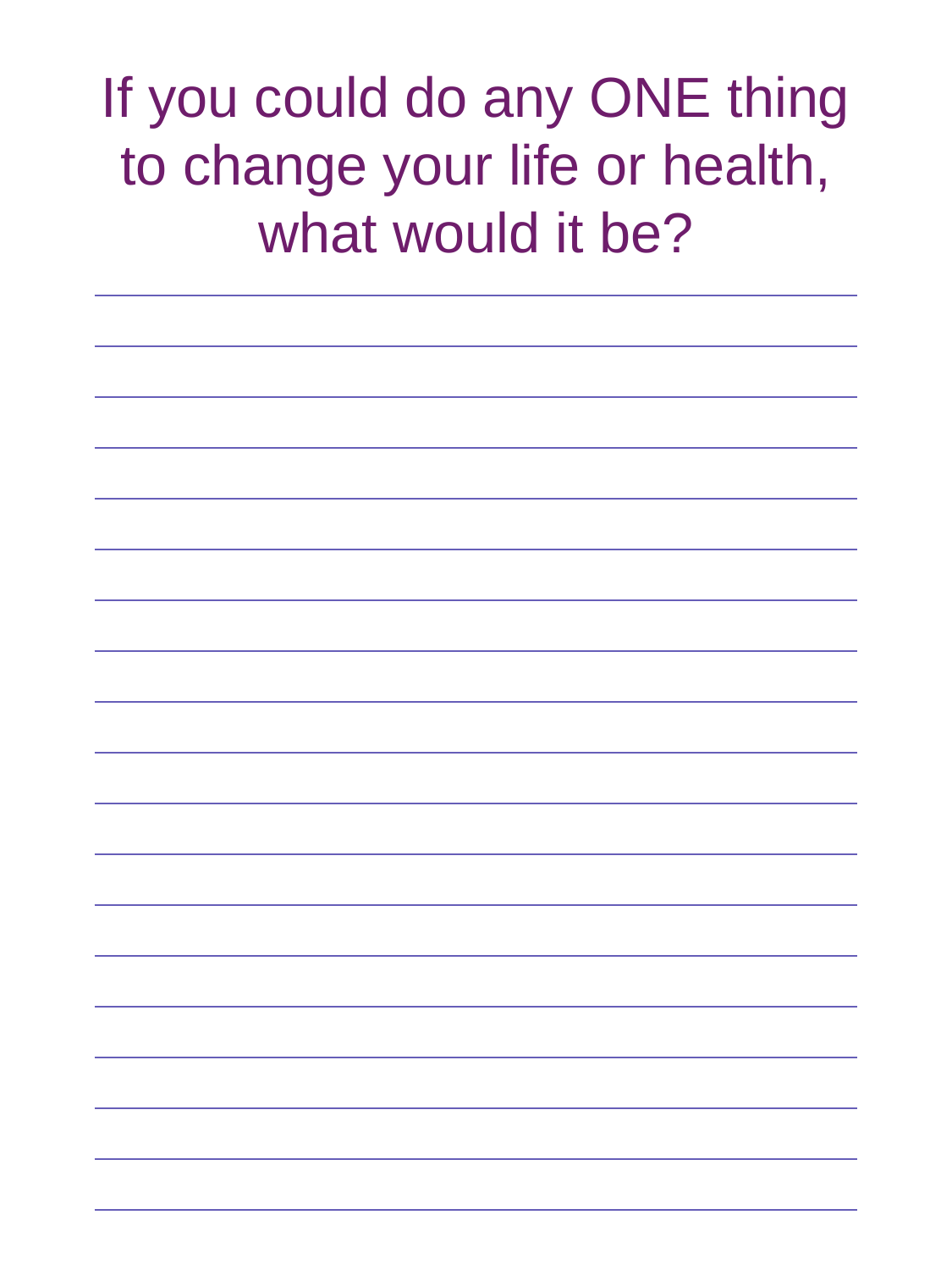

If you could do any ONE thing to change your life or health, what would it be?
|  |
| --- |
|  |
|  |
|  |
|  |
|  |
|  |
|  |
|  |
|  |
|  |
|  |
|  |
|  |
|  |
|  |
|  |
|  |